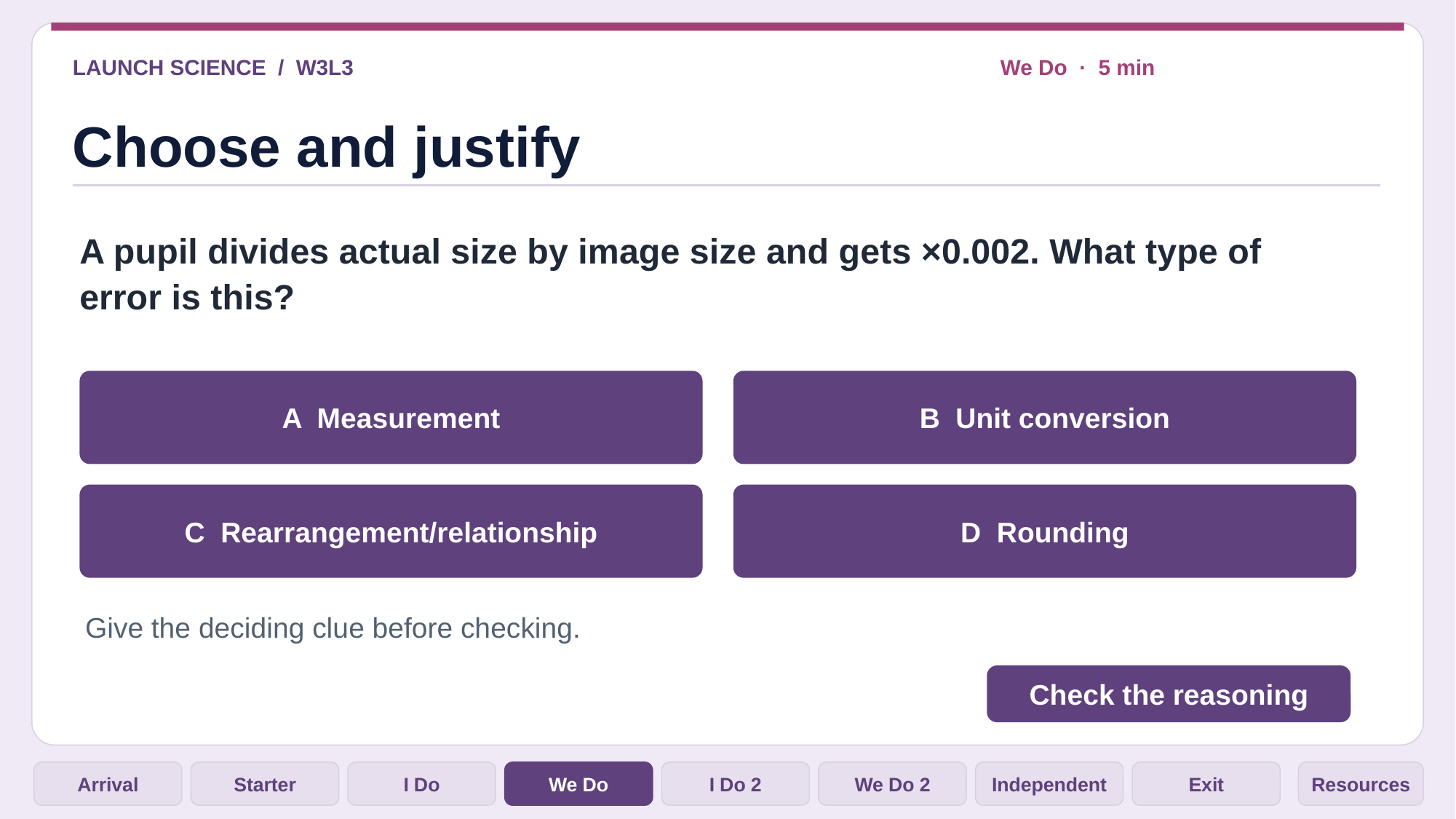

LAUNCH SCIENCE  /  W3L3
We Do  ·  5 min
Choose and justify

A pupil divides actual size by image size and gets ×0.002. What type of error is this?
A  Measurement
B  Unit conversion
C  Rearrangement/relationship
D  Rounding
Give the deciding clue before checking.
Check the reasoning
Arrival
Starter
I Do
We Do
I Do 2
We Do 2
Independent
Exit
Resources